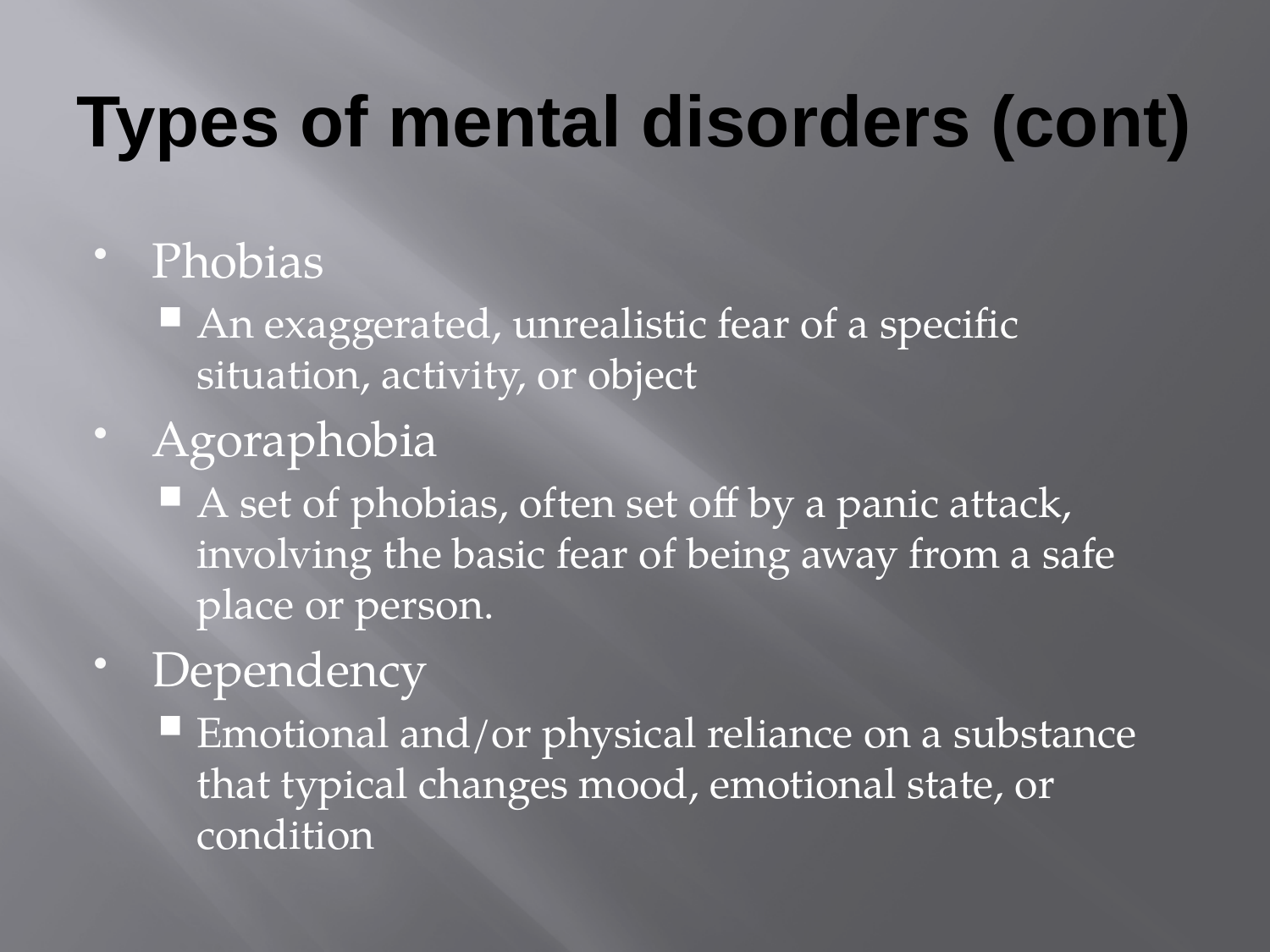

# Types of mental disorders (cont)
Phobias
An exaggerated, unrealistic fear of a specific situation, activity, or object
Agoraphobia
A set of phobias, often set off by a panic attack, involving the basic fear of being away from a safe place or person.
Dependency
Emotional and/or physical reliance on a substance that typical changes mood, emotional state, or condition